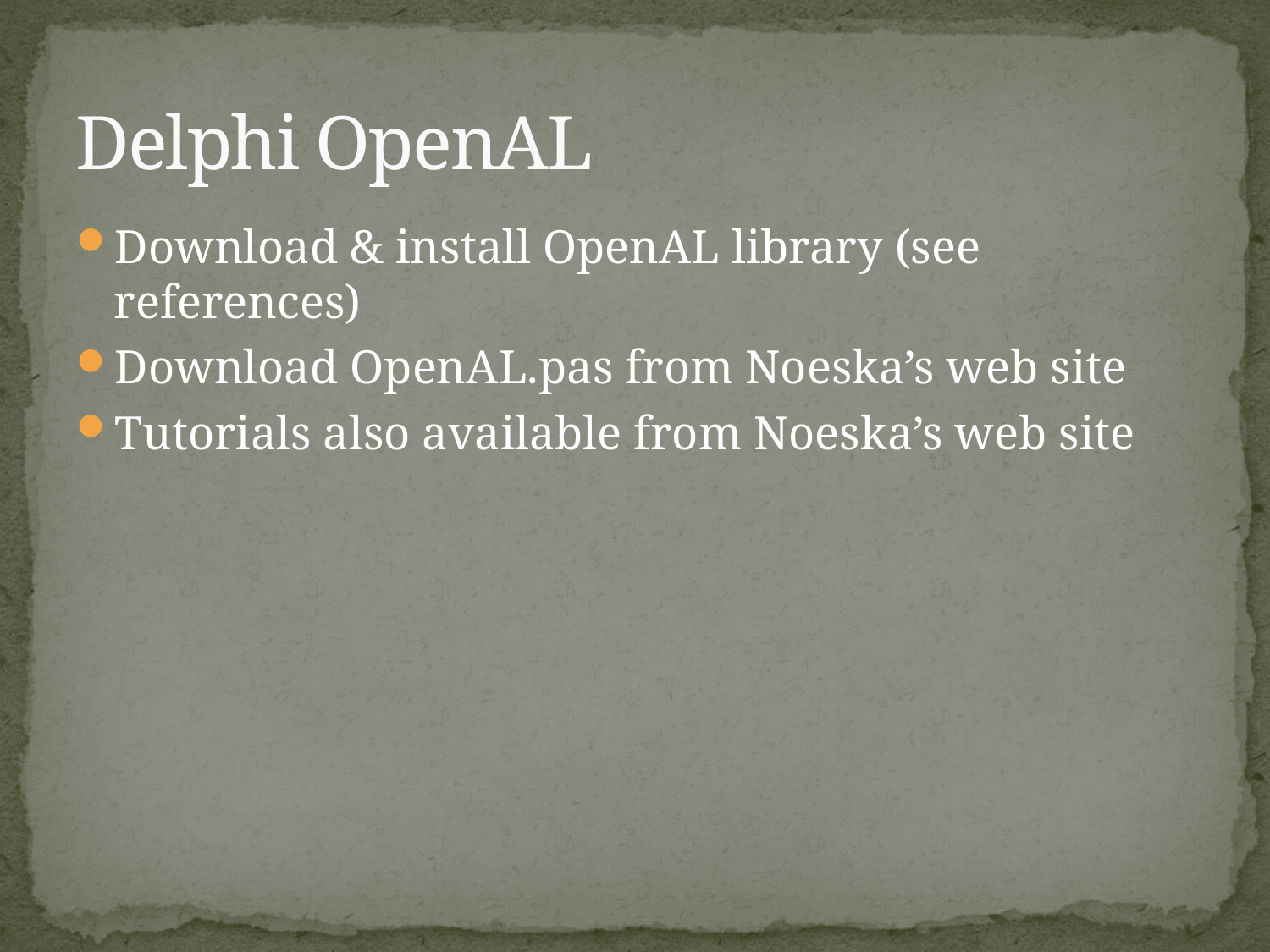

# Delphi OpenAL
Download & install OpenAL library (see references)
Download OpenAL.pas from Noeska’s web site
Tutorials also available from Noeska’s web site